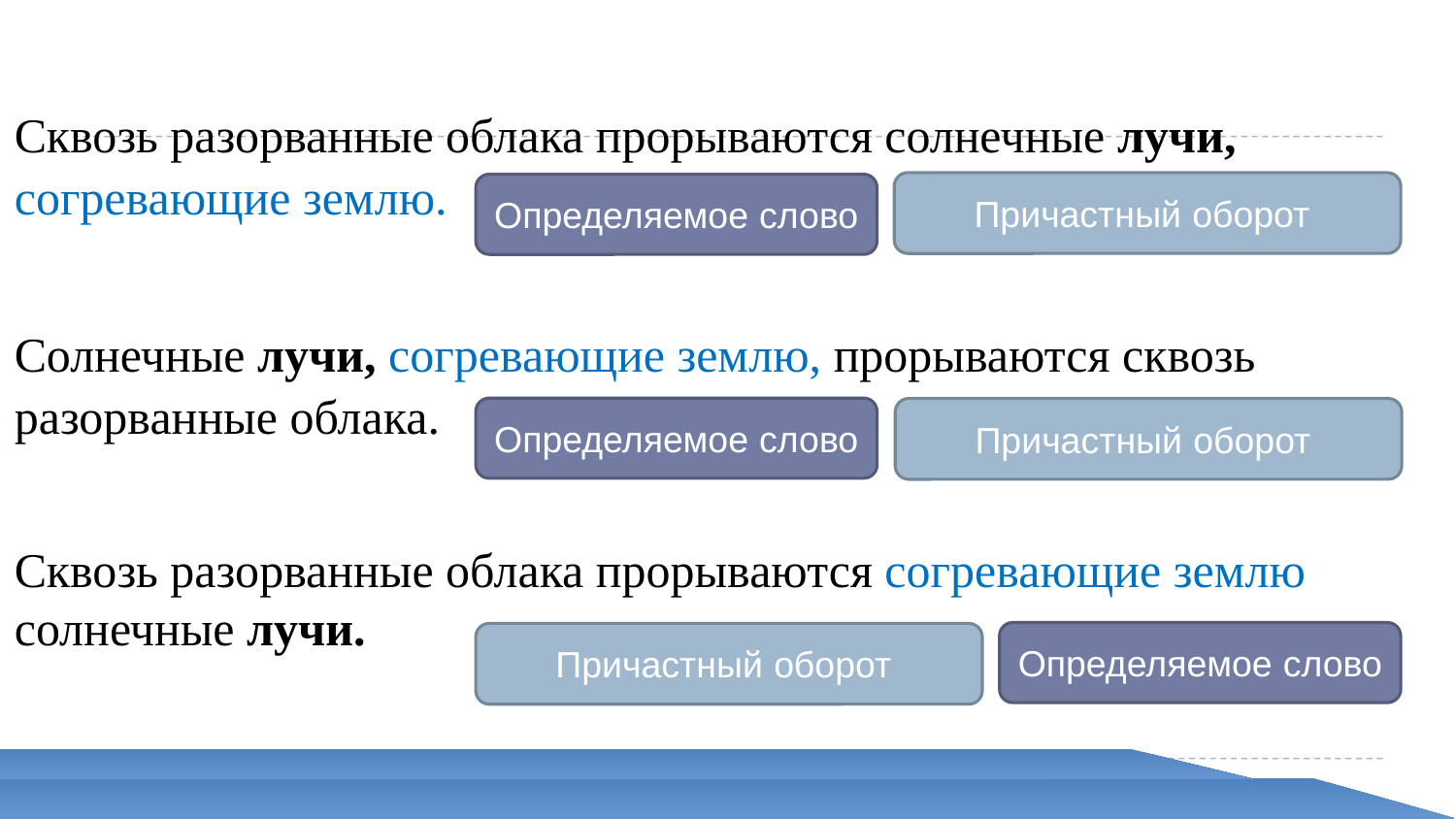

Санкт-Петербургская академия постдипломного педагогического образования
Сквозь разорванные облака прорываются солнечные лучи, согревающие землю.

Солнечные лучи, согревающие землю, прорываются сквозь разорванные облака.

Сквозь разорванные облака прорываются согревающие землю солнечные лучи.
Причастный оборот
Определяемое слово
Определяемое слово
Причастный оборот
Определяемое слово
Причастный оборот